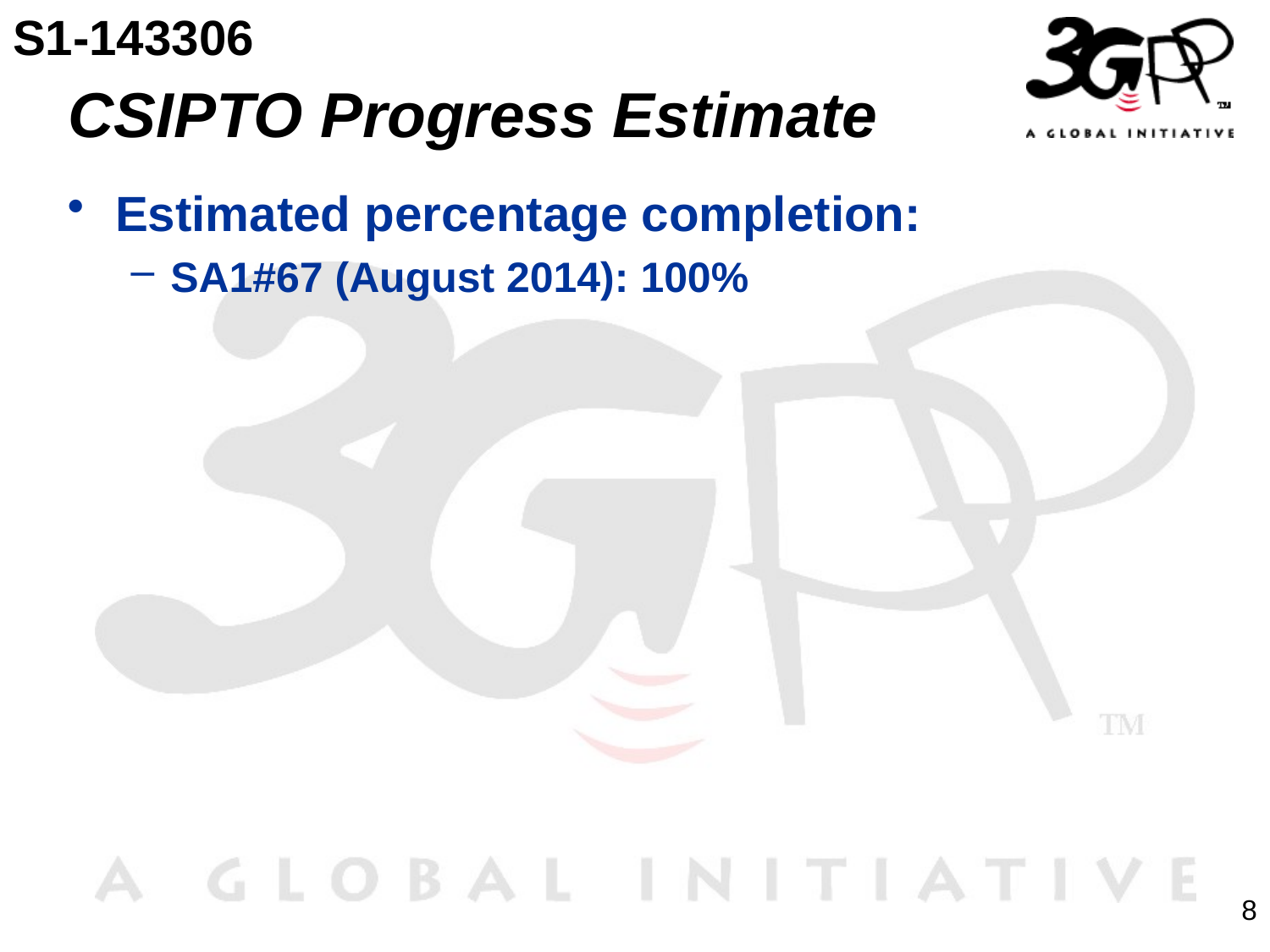

S1-143306
# CSIPTO Progress Estimate
Estimated percentage completion:
SA1#67 (August 2014): 100%

8